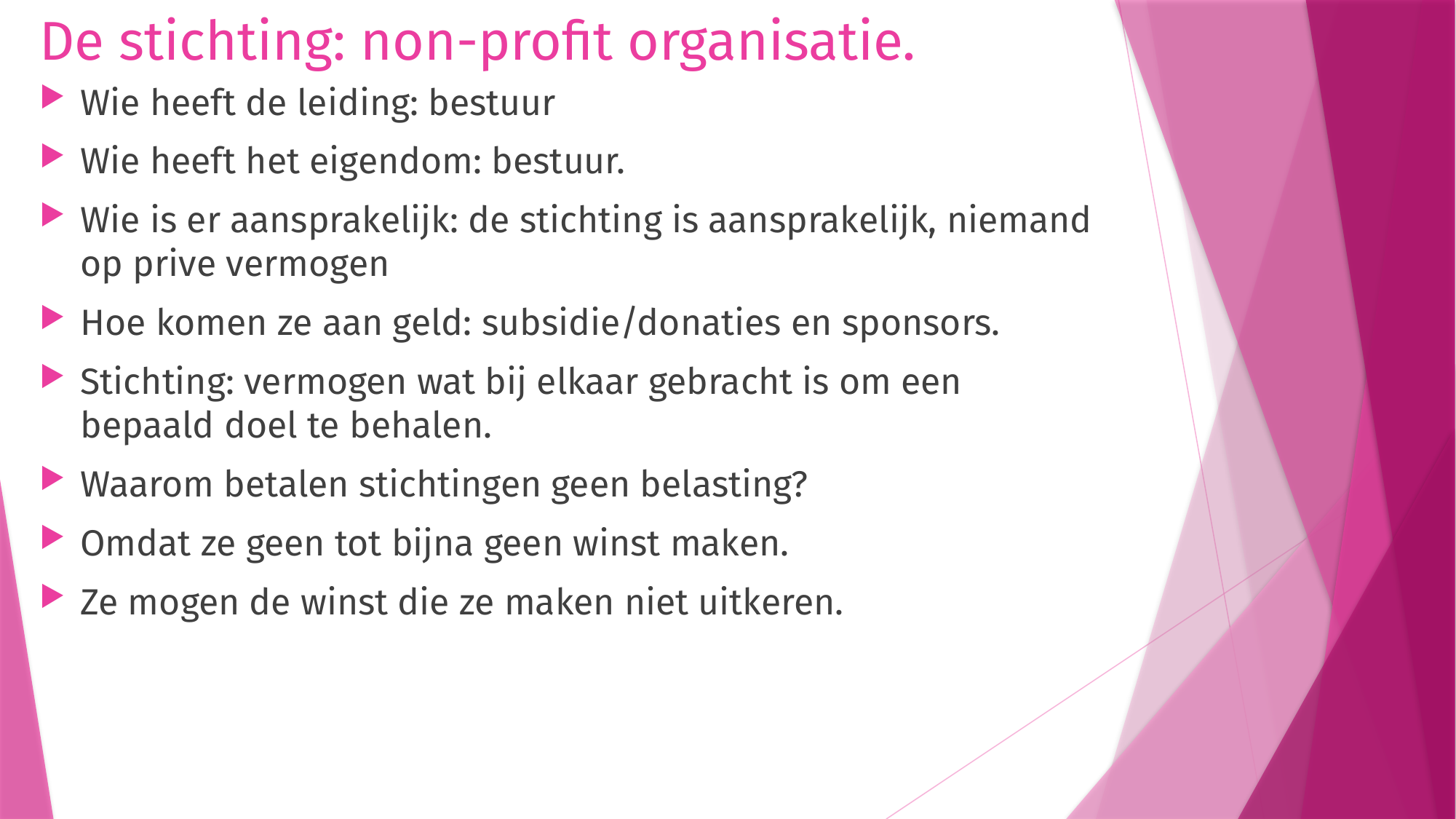

# De stichting: non-profit organisatie.
Wie heeft de leiding: bestuur
Wie heeft het eigendom: bestuur.
Wie is er aansprakelijk: de stichting is aansprakelijk, niemand op prive vermogen
Hoe komen ze aan geld: subsidie/donaties en sponsors.
Stichting: vermogen wat bij elkaar gebracht is om een bepaald doel te behalen.
Waarom betalen stichtingen geen belasting?
Omdat ze geen tot bijna geen winst maken.
Ze mogen de winst die ze maken niet uitkeren.